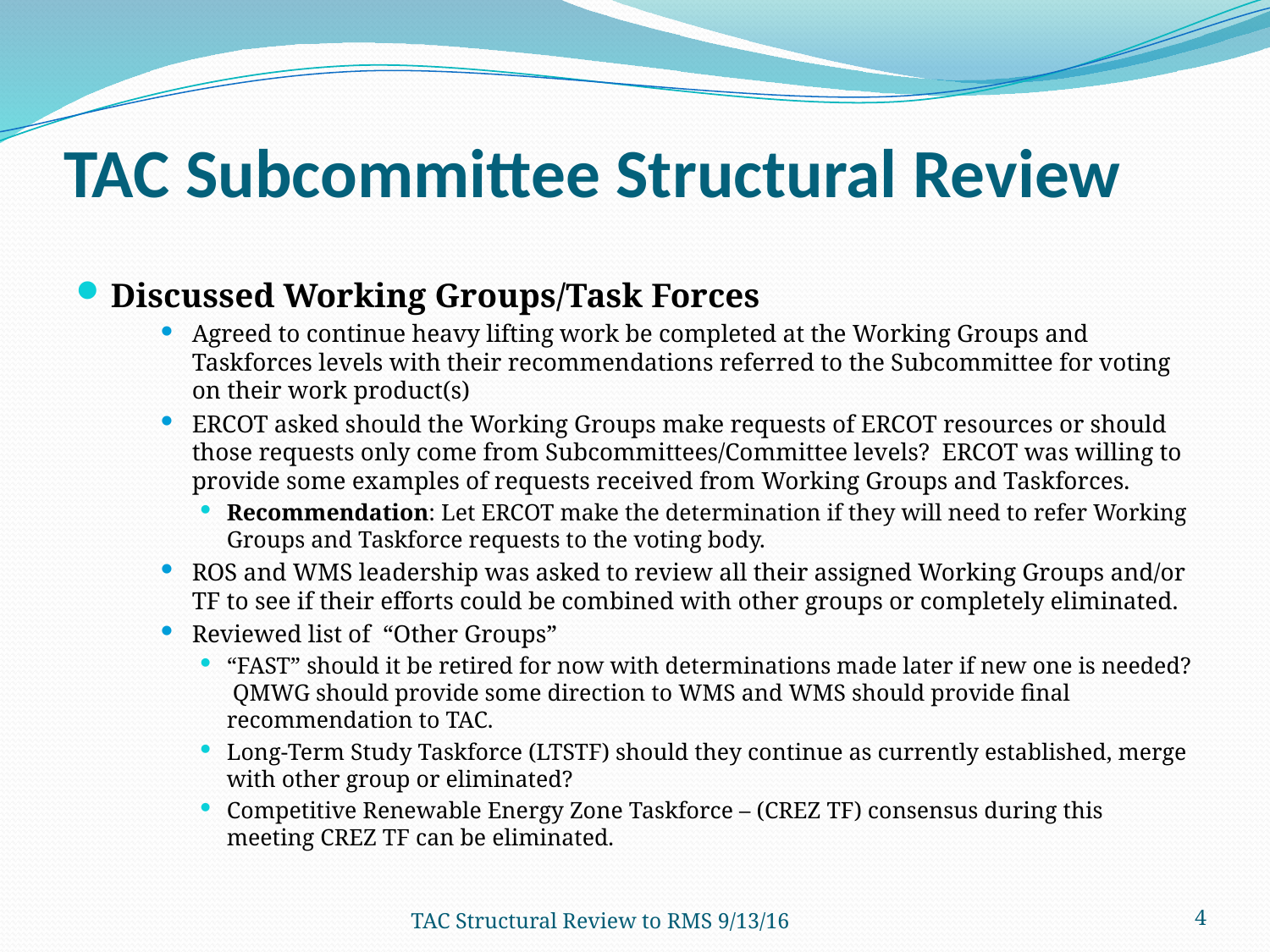

# TAC Subcommittee Structural Review
Discussed Working Groups/Task Forces
Agreed to continue heavy lifting work be completed at the Working Groups and Taskforces levels with their recommendations referred to the Subcommittee for voting on their work product(s)
ERCOT asked should the Working Groups make requests of ERCOT resources or should those requests only come from Subcommittees/Committee levels?  ERCOT was willing to provide some examples of requests received from Working Groups and Taskforces.
Recommendation: Let ERCOT make the determination if they will need to refer Working Groups and Taskforce requests to the voting body.
ROS and WMS leadership was asked to review all their assigned Working Groups and/or TF to see if their efforts could be combined with other groups or completely eliminated.
Reviewed list of  “Other Groups”
“FAST” should it be retired for now with determinations made later if new one is needed?  QMWG should provide some direction to WMS and WMS should provide final recommendation to TAC.
Long-Term Study Taskforce (LTSTF) should they continue as currently established, merge with other group or eliminated?
Competitive Renewable Energy Zone Taskforce – (CREZ TF) consensus during this meeting CREZ TF can be eliminated.

TAC Structural Review to RMS 9/13/16
4